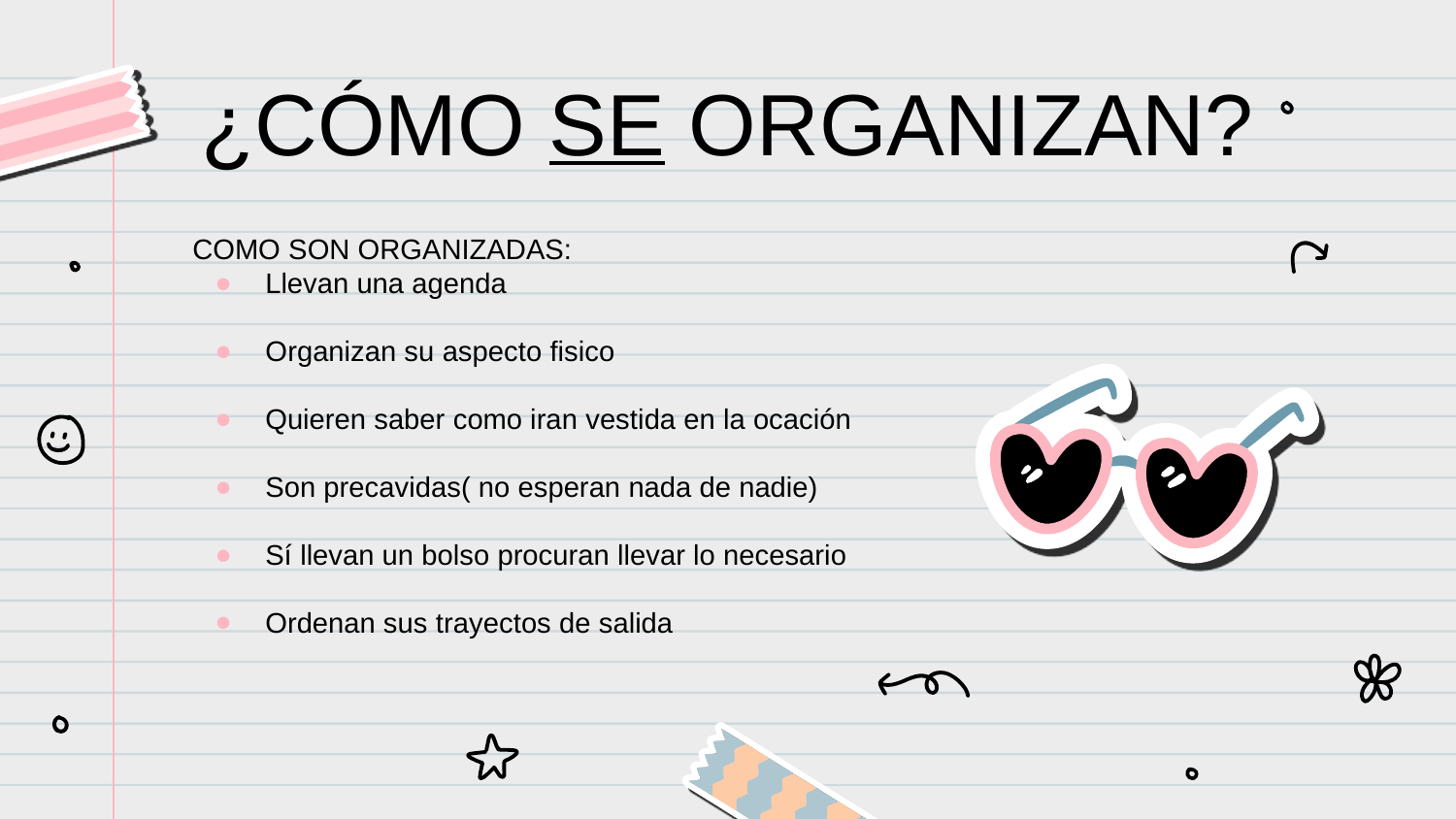

# ¿CÓMO SE ORGANIZAN?
COMO SON ORGANIZADAS:
Llevan una agenda

Organizan su aspecto fisico

Quieren saber como iran vestida en la ocación

Son precavidas( no esperan nada de nadie)

Sí llevan un bolso procuran llevar lo necesario

Ordenan sus trayectos de salida